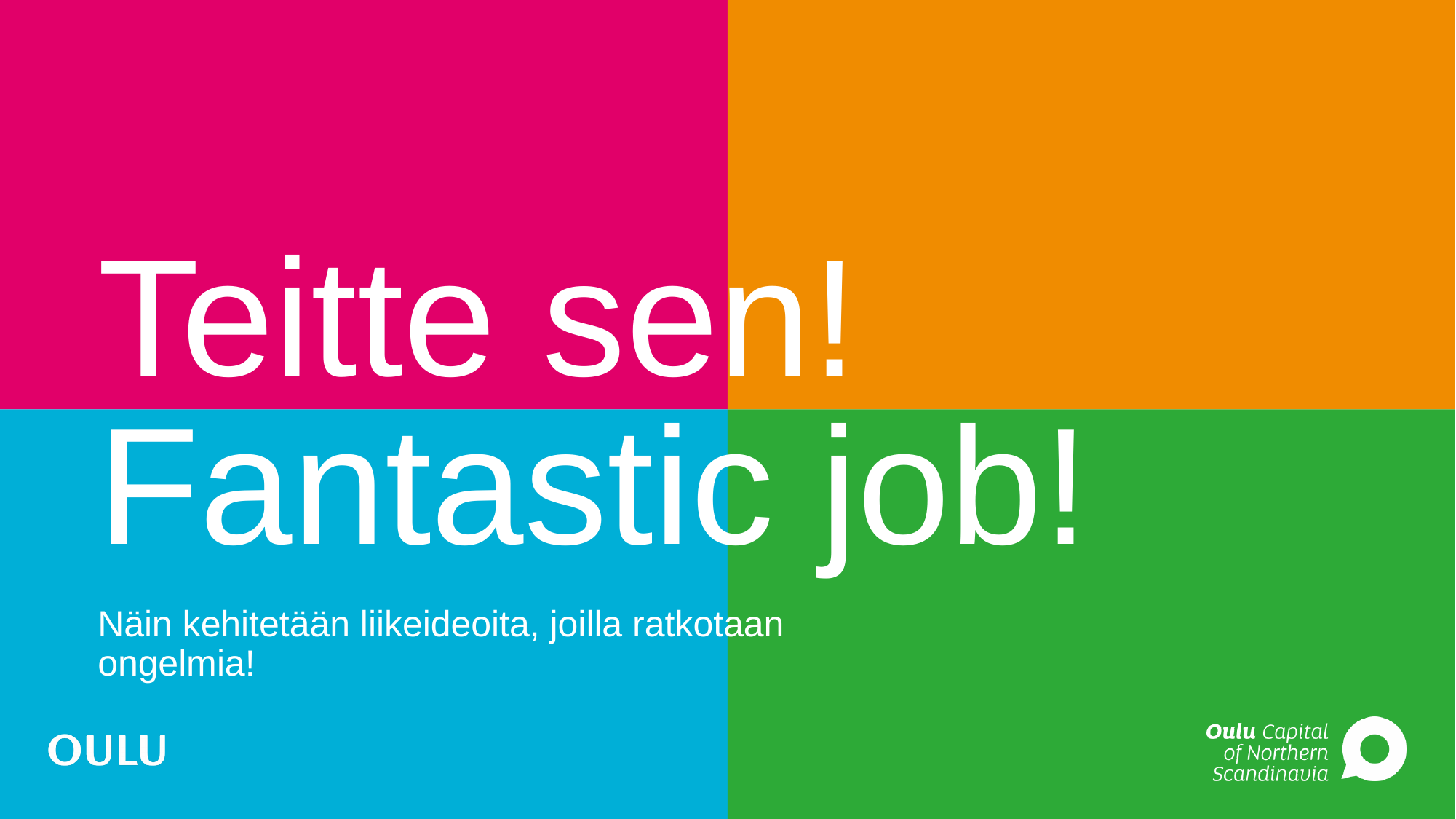

# Teitte sen! Fantastic job!
Näin kehitetään liikeideoita, joilla ratkotaan ongelmia!